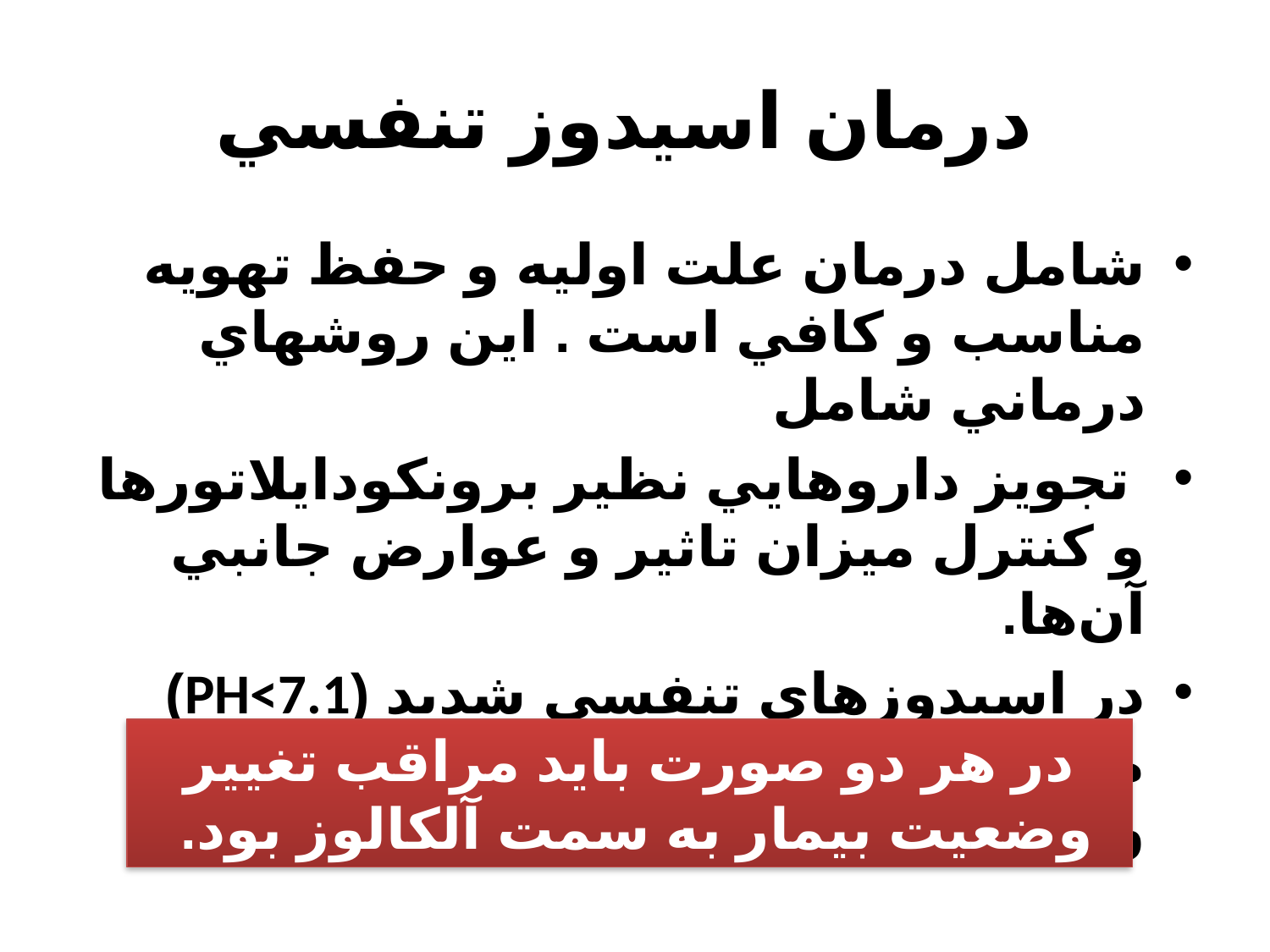

# درمان اسيدوز تنفسي
شامل درمان علت اوليه و حفظ تهويه مناسب و كافي است . اين روشهاي درماني شامل
 تجويز داروهايي نظير برونكودايلاتورها و كنترل ميزان تاثير و عوارض جانبي آن‌ها.
در اسيدوزهاي تنفسي شديد (PH<7.1) ممكن است تجويز بيكربنات سديم وريدي ضرورت يابد.

در هر دو صورت بايد مراقب تغيير وضعيت بيمار به سمت آلكالوز بود.